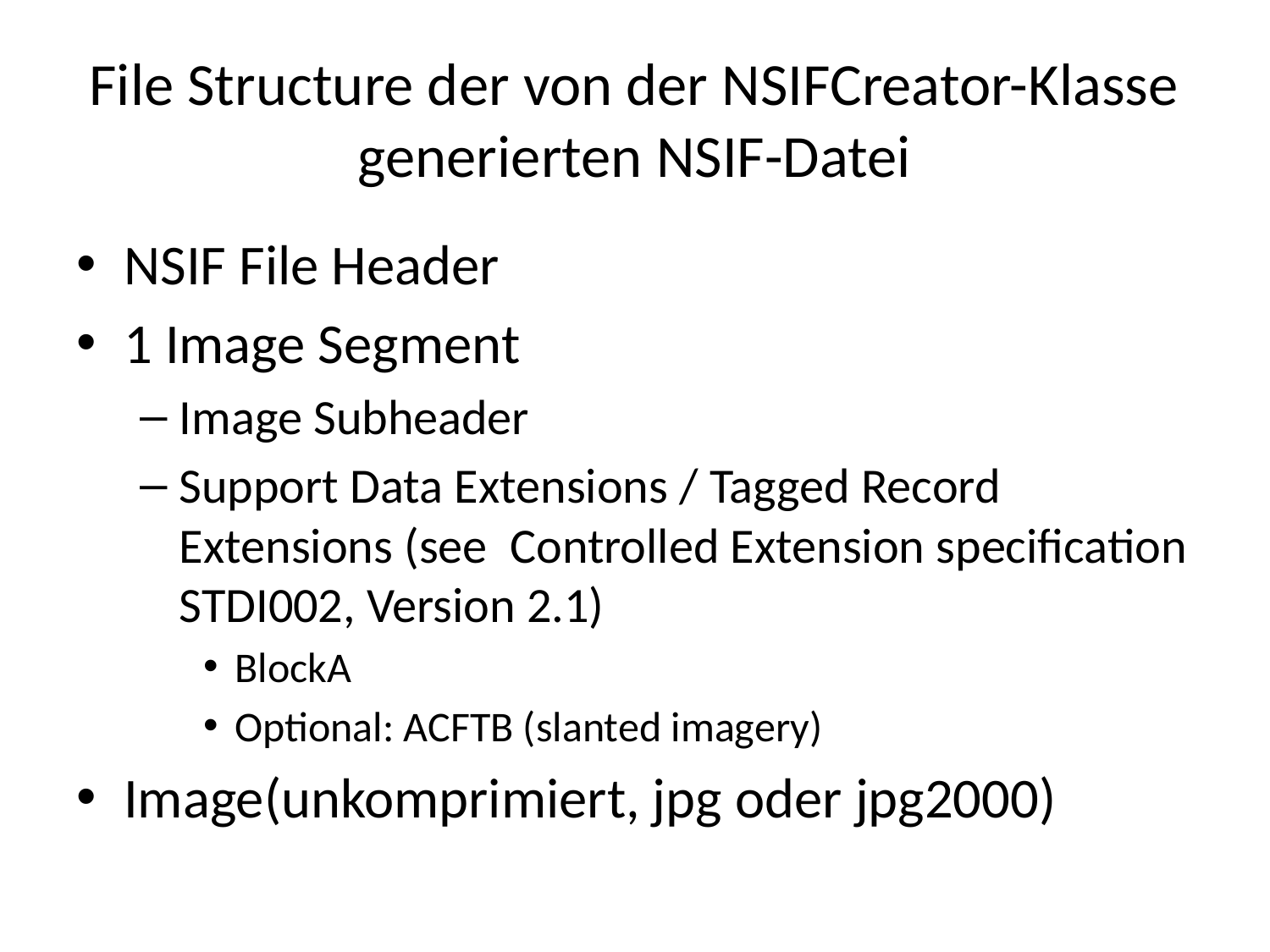

# File Structure der von der NSIFCreator-Klasse generierten NSIF-Datei
NSIF File Header
1 Image Segment
Image Subheader
Support Data Extensions / Tagged Record Extensions (see  Controlled Extension specification STDI002, Version 2.1)
BlockA
Optional: ACFTB (slanted imagery)
Image(unkomprimiert, jpg oder jpg2000)